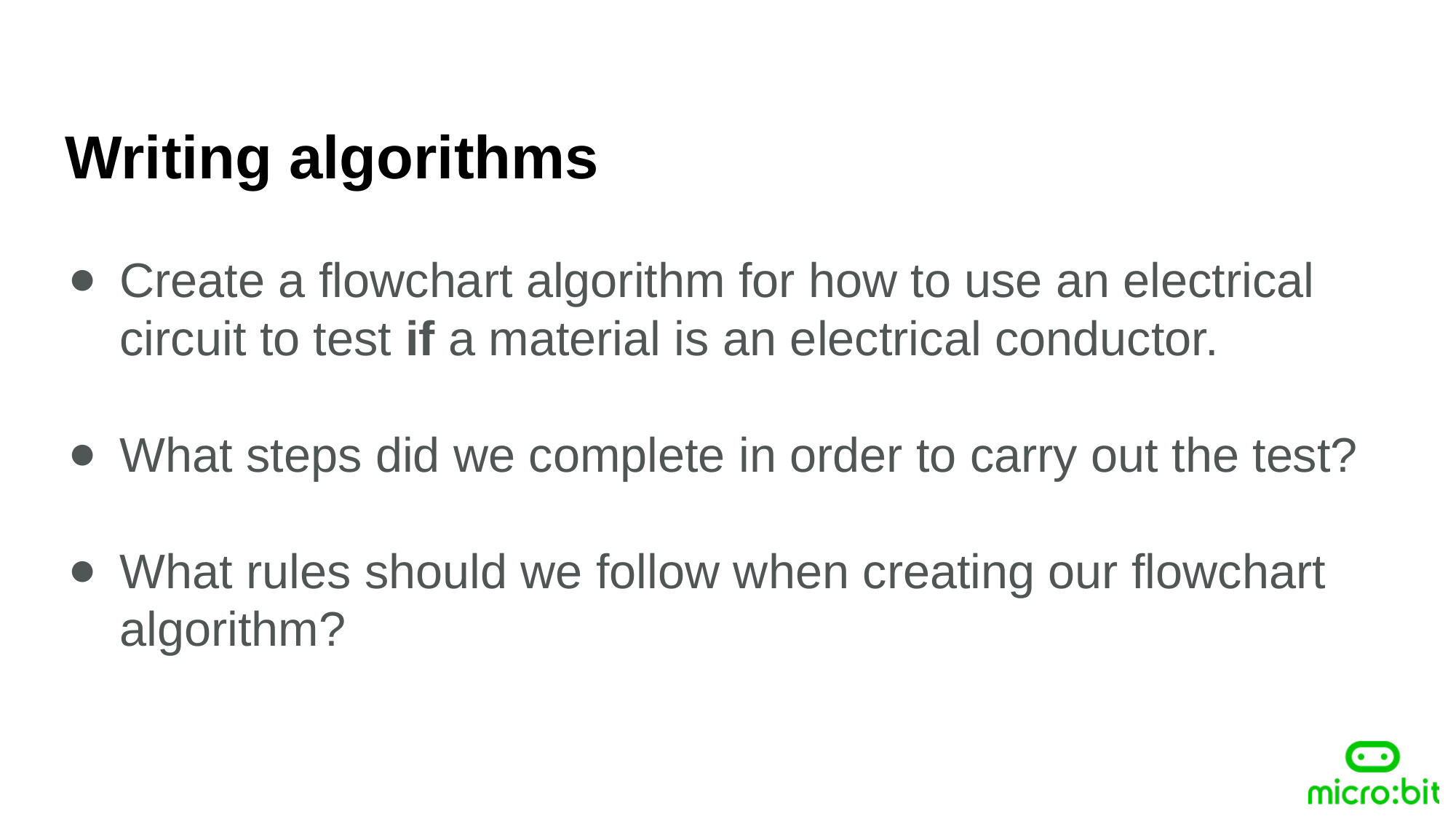

Writing algorithms

Create a flowchart algorithm for how to use an electrical circuit to test if a material is an electrical conductor.

What steps did we complete in order to carry out the test?

What rules should we follow when creating our flowchart algorithm?